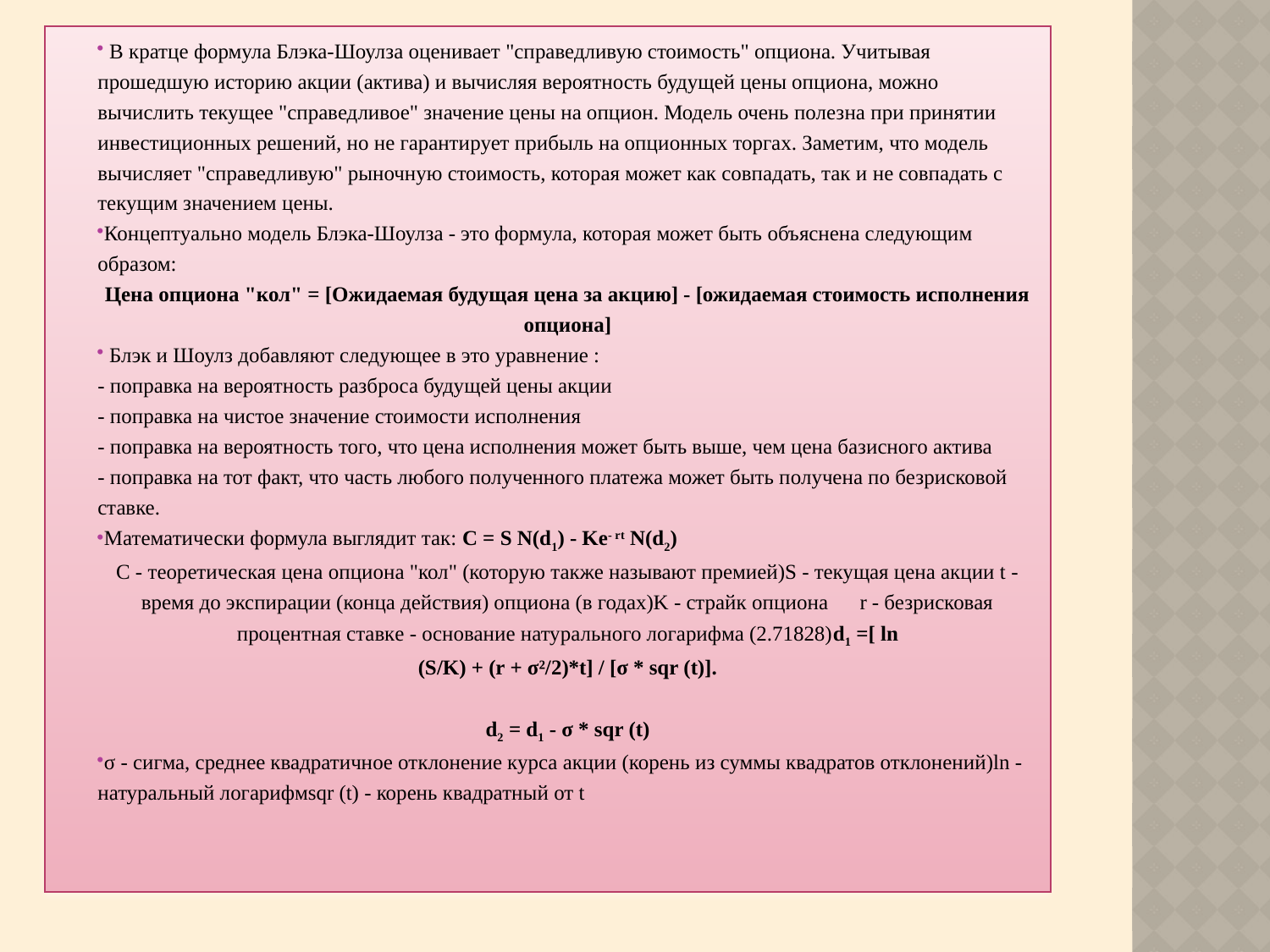

В кратце формула Блэка-Шоулза оценивает "справедливую стоимость" опциона. Учитывая прошедшую историю акции (актива) и вычисляя вероятность будущей цены опциона, можно вычислить текущее "справедливое" значение цены на опцион. Модель очень полезна при принятии инвестиционных решений, но не гарантирует прибыль на опционных торгах. Заметим, что модель вычисляет "справедливую" рыночную стоимость, которая может как совпадать, так и не совпадать с текущим значением цены.
Концептуально модель Блэка-Шоулза - это формула, которая может быть объяснена следующим образом:
Цена опциона "кол" = [Ожидаемая будущая цена за акцию] - [ожидаемая стоимость исполнения опциона]
 Блэк и Шоулз добавляют следующее в это уравнение :
- поправка на вероятность разброса будущей цены акции
- поправка на чистое значение стоимости исполнения
- поправка на вероятность того, что цена исполнения может быть выше, чем цена базисного актива
- поправка на тот факт, что часть любого полученного платежа может быть получена по безрисковой ставке.
Математически формула выглядит так: С = S N(d1) - Ke- rt N(d2)
C - теоретическая цена опциона "кол" (которую также называют премией)S - текущая цена акции t - время до экспирации (конца действия) опциона (в годах)K - страйк опциона      r - безрисковая процентная ставкe - основание натурального логарифма (2.71828)d1 =[ ln
(S/K) + (r + σ²/2)*t] / [σ * sqr (t)].
d2 = d1 - σ * sqr (t)
σ - сигма, среднее квадратичное отклонение курса акции (корень из суммы квадратов отклонений)ln - натуральный логарифмsqr (t) - корень квадратный от t